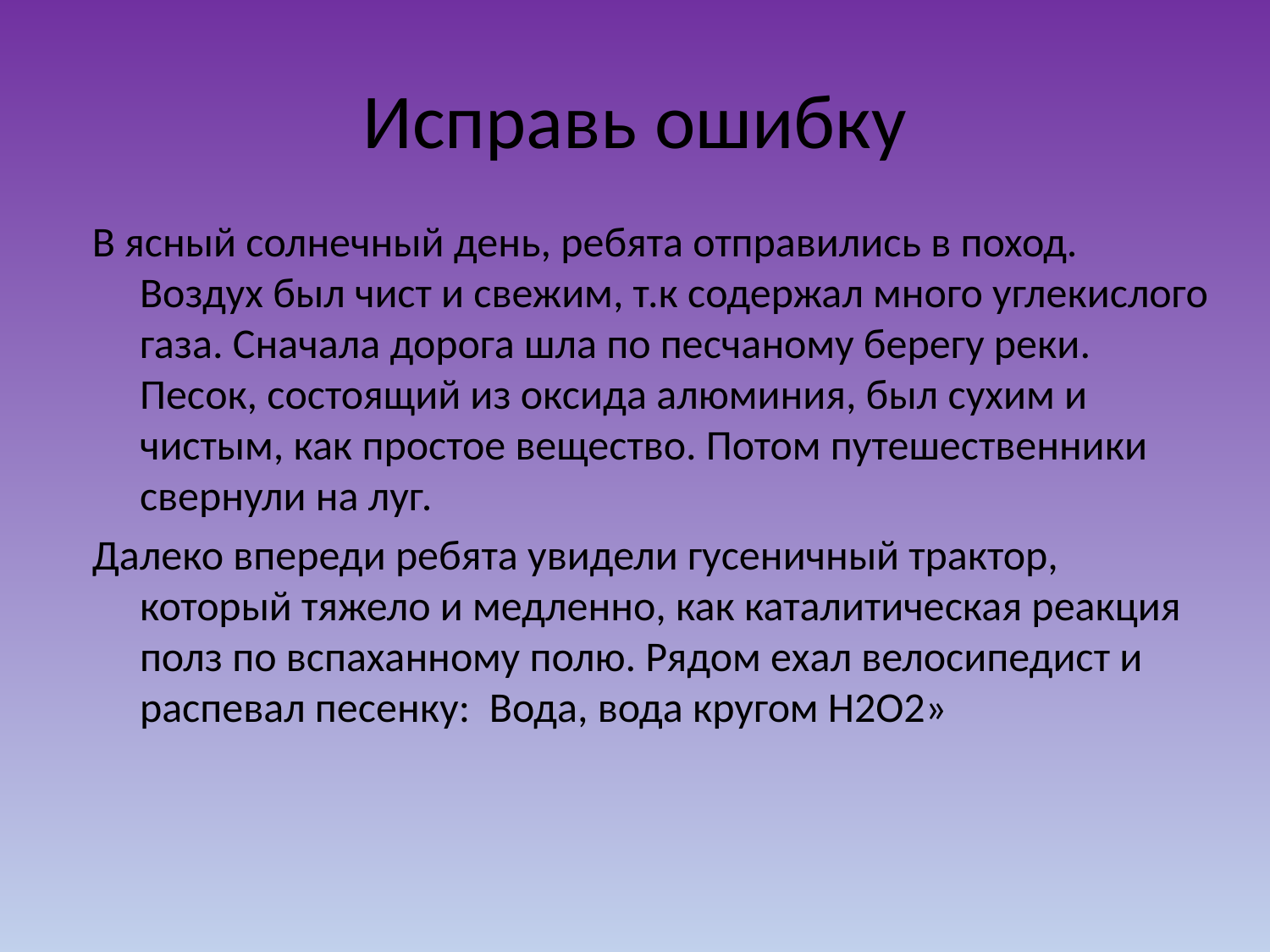

# Исправь ошибку
В ясный солнечный день, ребята отправились в поход. Воздух был чист и свежим, т.к содержал много углекислого газа. Сначала дорога шла по песчаному берегу реки. Песок, состоящий из оксида алюминия, был сухим и чистым, как простое вещество. Потом путешественники свернули на луг.
Далеко впереди ребята увидели гусеничный трактор, который тяжело и медленно, как каталитическая реакция полз по вспаханному полю. Рядом ехал велосипедист и распевал песенку:  Вода, вода кругом Н2О2»